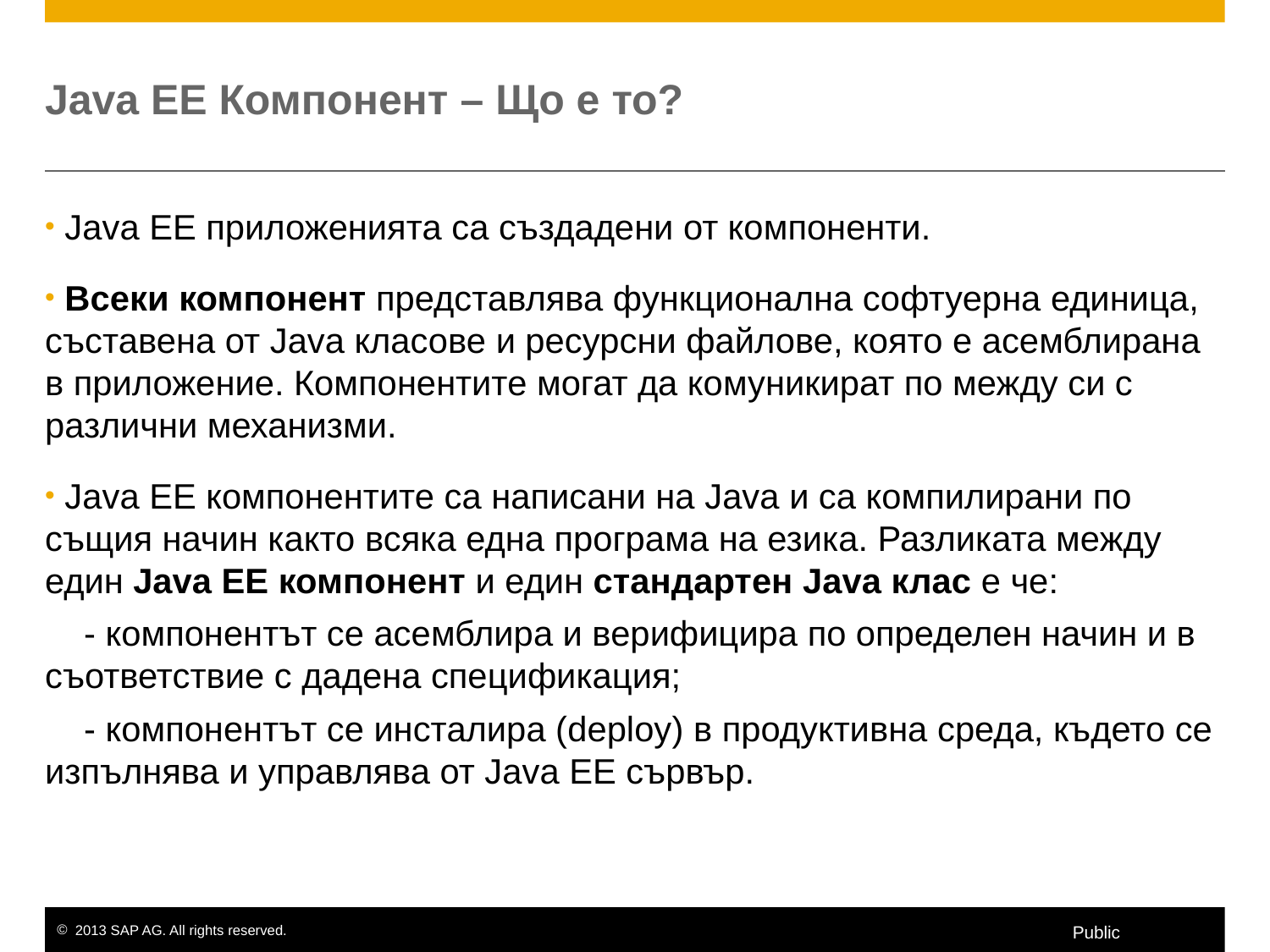

# Java EE Компонент – Що е то?
 Java EE приложенията са създадени от компоненти.
 Всеки компонент представлява функционална софтуерна единица, съставена от Java класове и ресурсни файлове, която е асемблирана в приложение. Компонентите могат да комуникират по между си с различни механизми.
 Java EE компонентите са написани на Java и са компилирани по същия начин както всяка една програма на езика. Разликата между един Java EE компонент и един стандартен Java клас е че:
    - компонентът се асемблира и верифицира по определен начин и в съответствие с дадена спецификация;
    - компонентът се инсталира (deploy) в продуктивна среда, където се изпълнява и управлява от Java EE сървър.